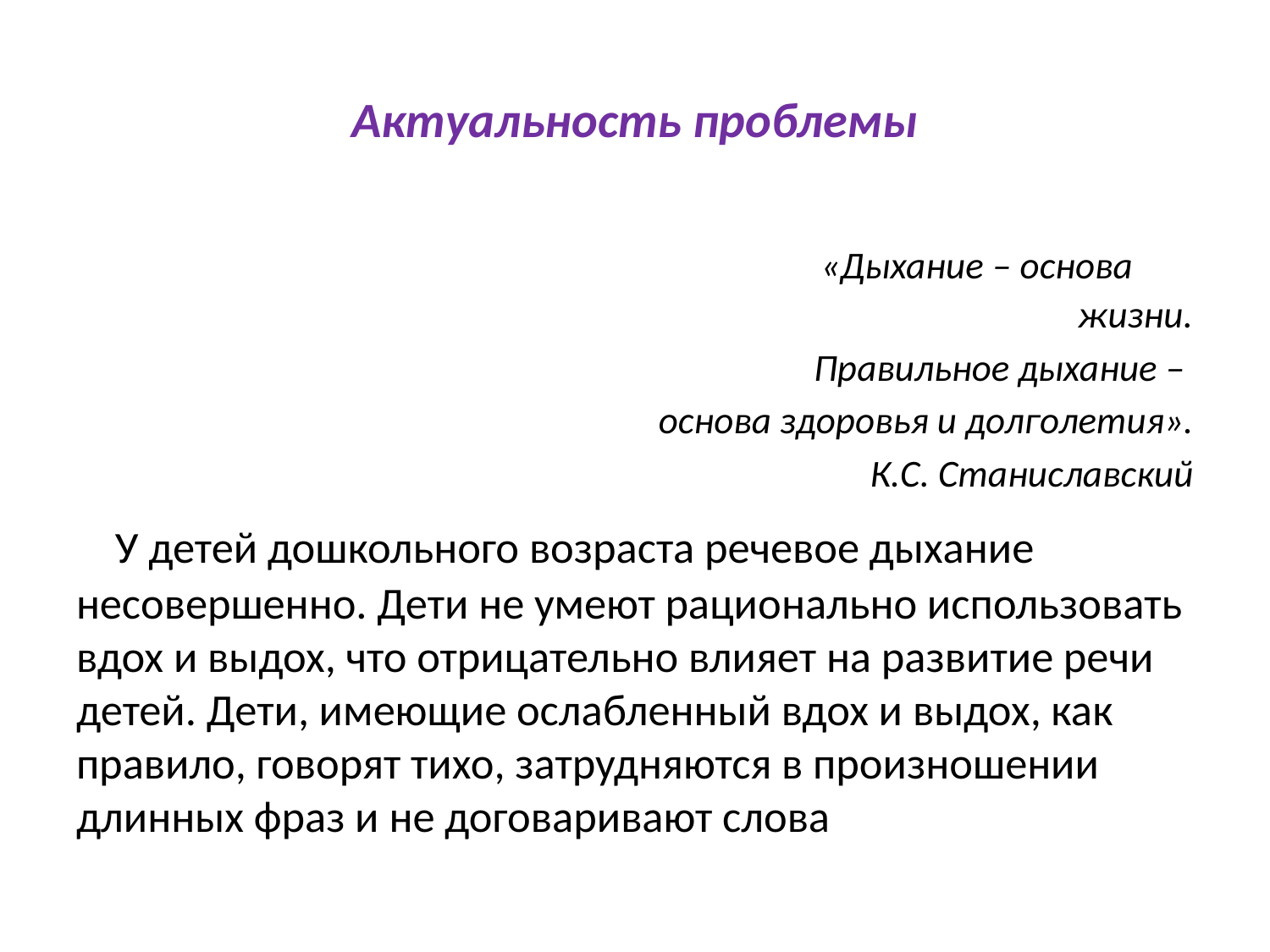

# Актуальность проблемы
                                                                      «Дыхание – основа                              жизни.
Правильное дыхание –
основа здоровья и долголетия».
 К.С. Станиславский
   У детей дошкольного возраста речевое дыхание несовершенно. Дети не умеют рационально использовать вдох и выдох, что отрицательно влияет на развитие речи детей. Дети, имеющие ослабленный вдох и выдох, как правило, говорят тихо, затрудняются в произношении длинных фраз и не договаривают слова